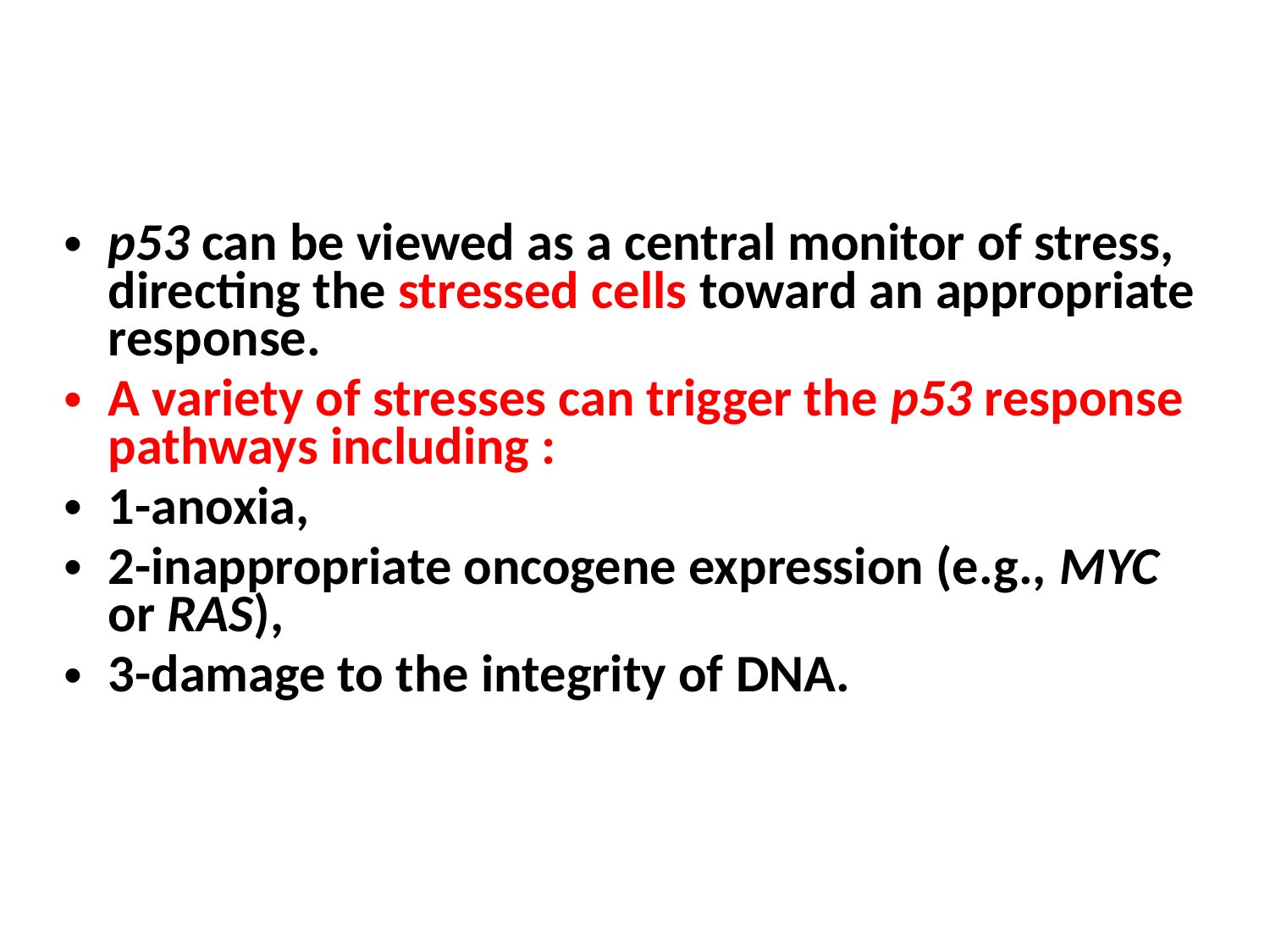

p53 can be viewed as a central monitor of stress, directing the stressed cells toward an appropriate response.
A variety of stresses can trigger the p53 response pathways including :
1-anoxia,
2-inappropriate oncogene expression (e.g., MYC or RAS),
3-damage to the integrity of DNA.